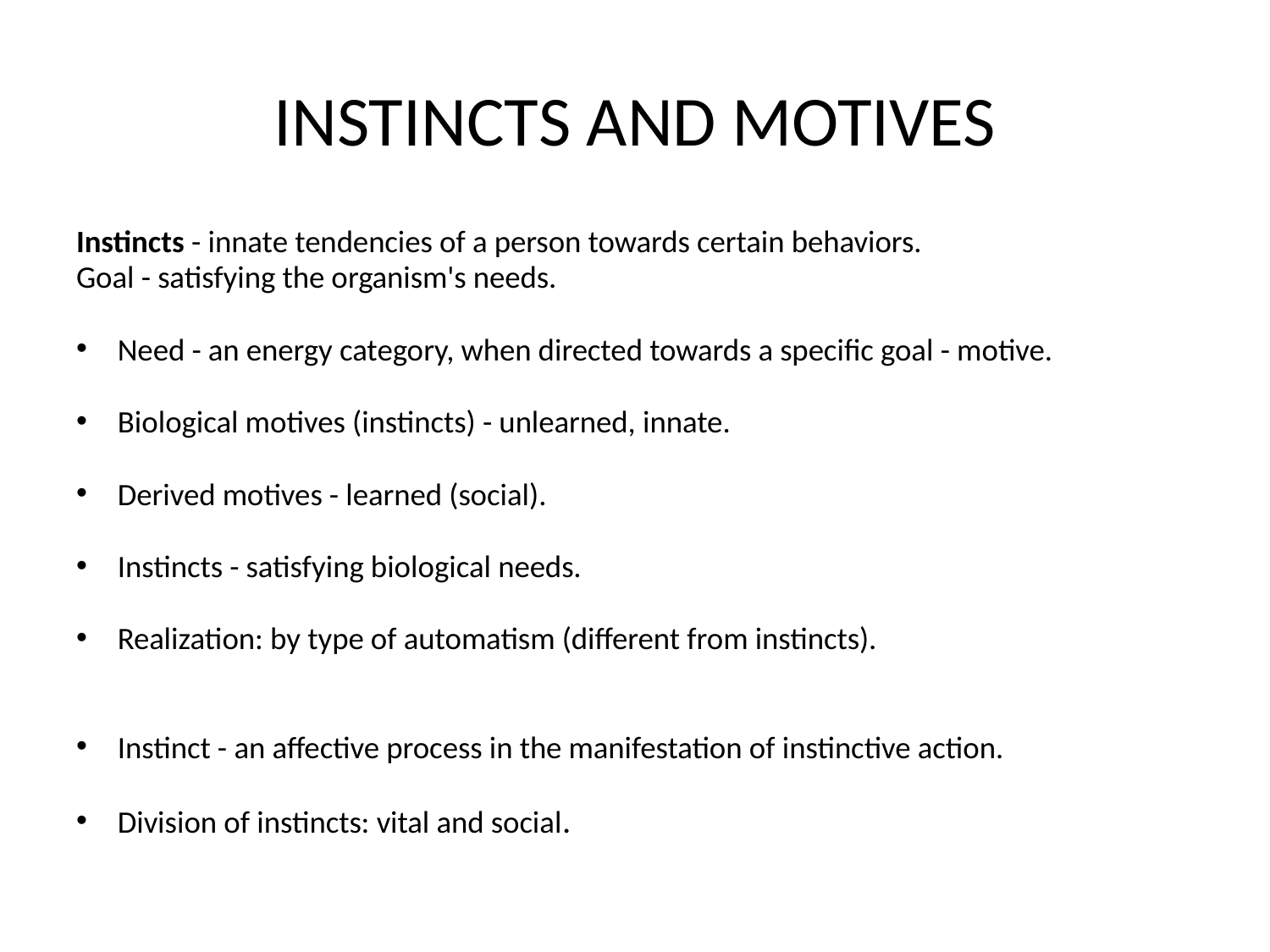

# INSTINCTS AND MOTIVES
Instincts - innate tendencies of a person towards certain behaviors.
Goal - satisfying the organism's needs.

Need - an energy category, when directed towards a specific goal - motive.

Biological motives (instincts) - unlearned, innate.

Derived motives - learned (social).

Instincts - satisfying biological needs.

Realization: by type of automatism (different from instincts).

Instinct - an affective process in the manifestation of instinctive action.

Division of instincts: vital and social.